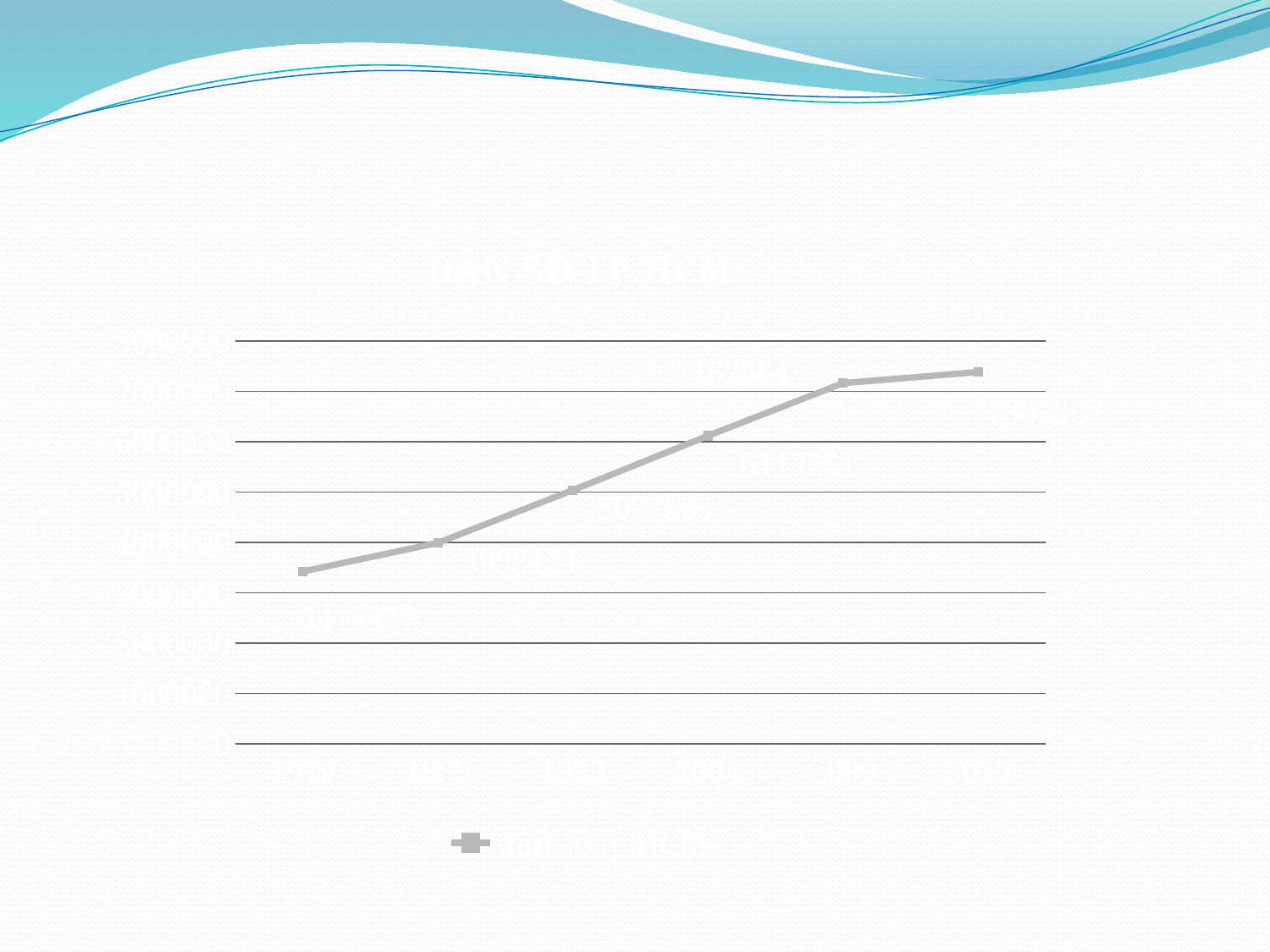

#

### Chart: DÂN SỐ TP.HCM

| Category | dân số tp.HCM |
|---|---|
| 1979 | 3419977.0 |
| 1989 | 3988124.0 |
| 1999 | 5037155.0 |
| 2004 | 6117251.0 |
| 2009 | 7162864.0 |
| 2010 | 7382287.0 |